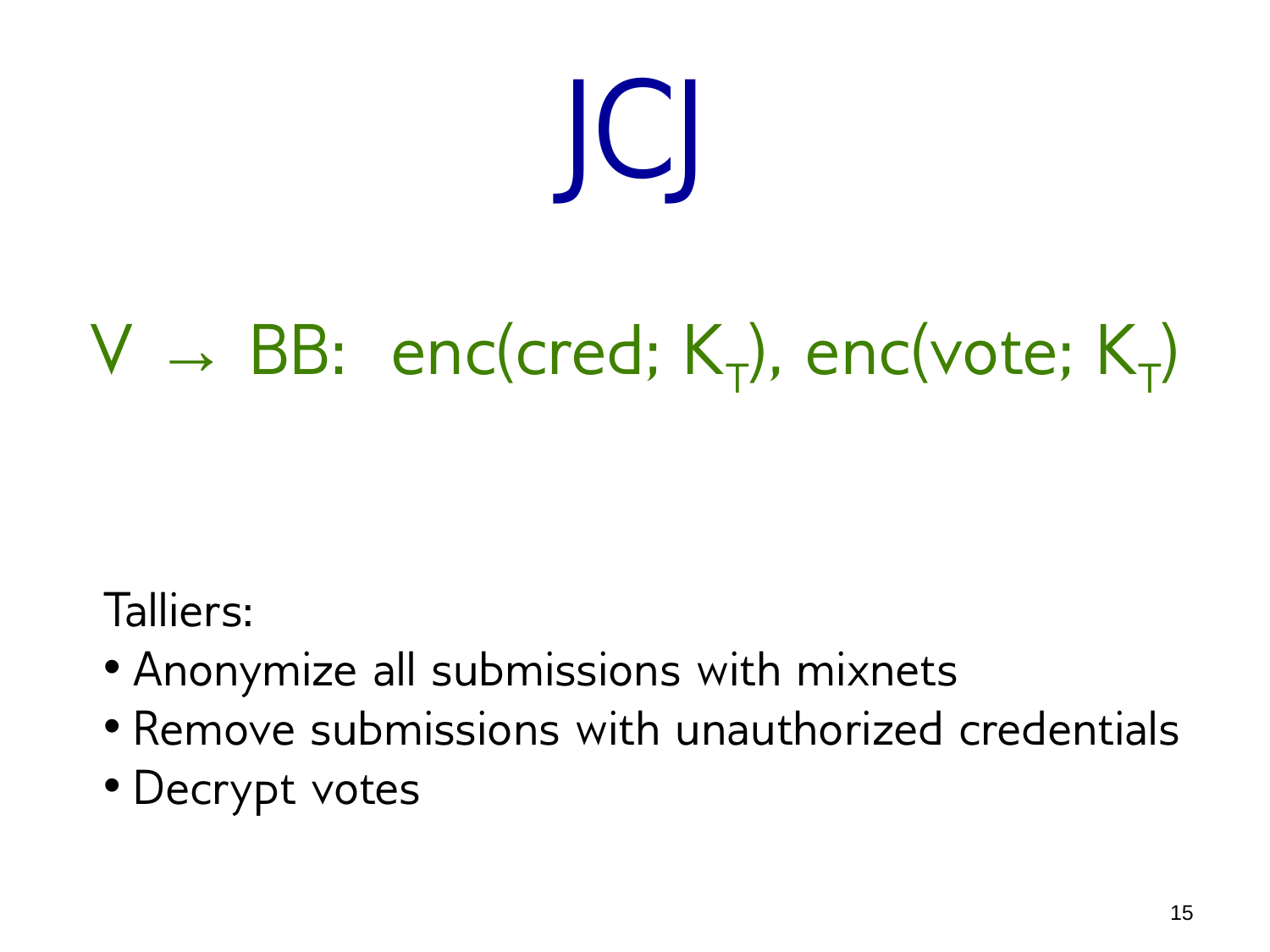

# JCJ
V → BB:  enc(cred; KT), enc(vote; KT)

Talliers:
Anonymize all submissions with mixnets
Remove submissions with unauthorized credentials
Decrypt votes
15